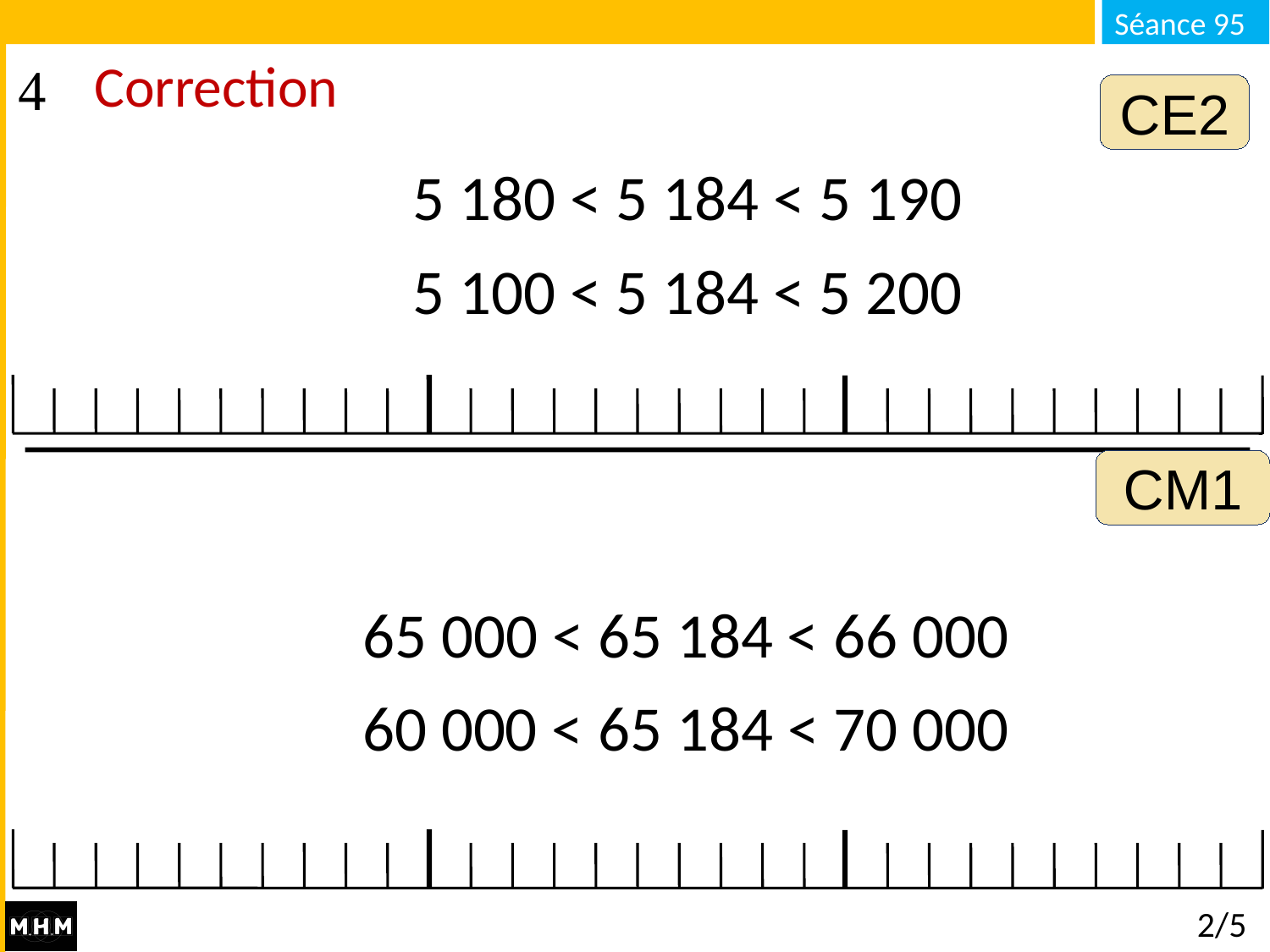

Correction
CE2
5 180 < 5 184 < 5 190
5 100 < 5 184 < 5 200

CM1
65 000 < 65 184 < 66 000
60 000 < 65 184 < 70 000
# 2/5